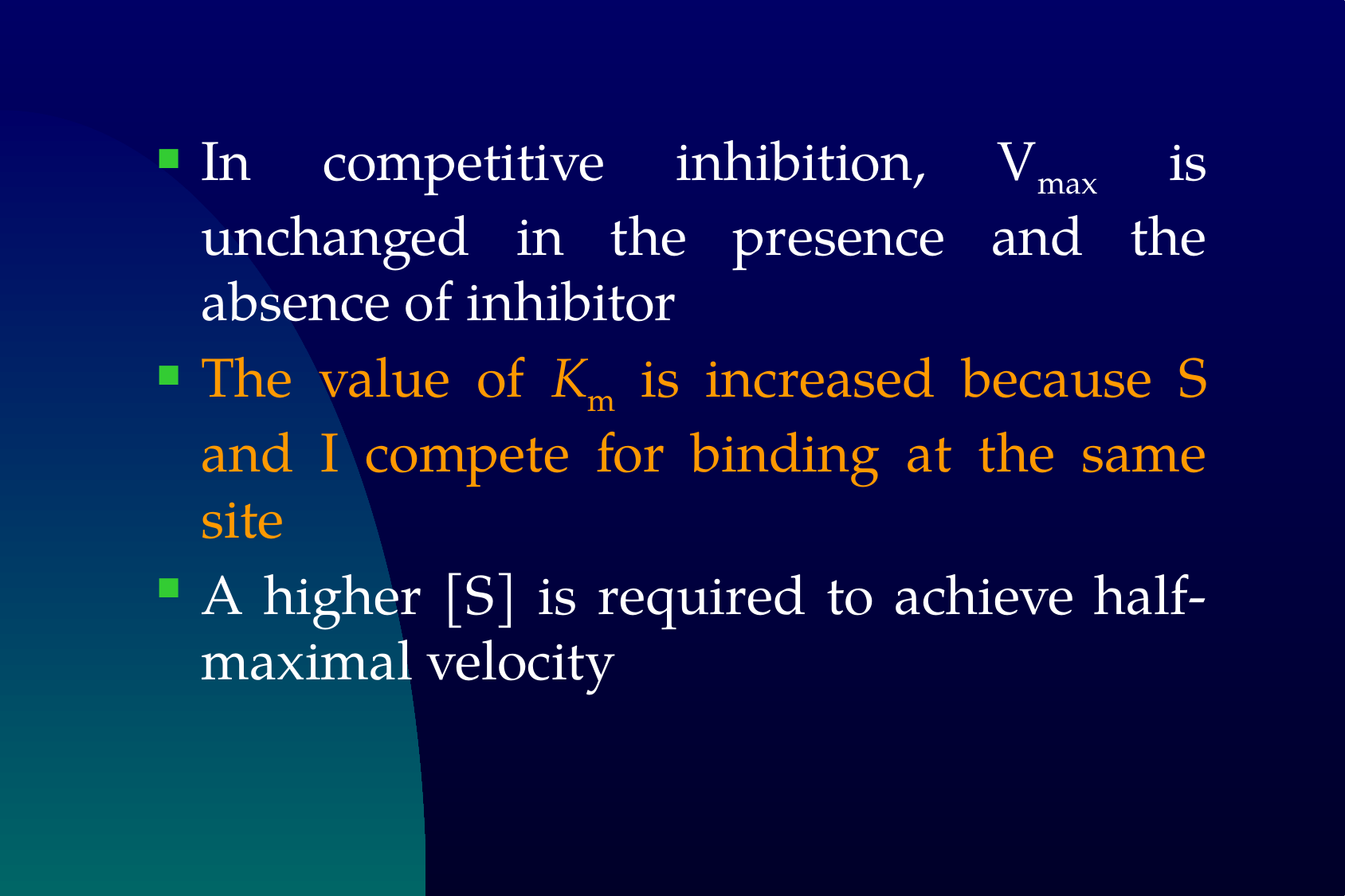

In competitive inhibition, Vmax is unchanged in the presence and the absence of inhibitor
The value of Km is increased because S and I compete for binding at the same site
A higher [S] is required to achieve half-maximal velocity